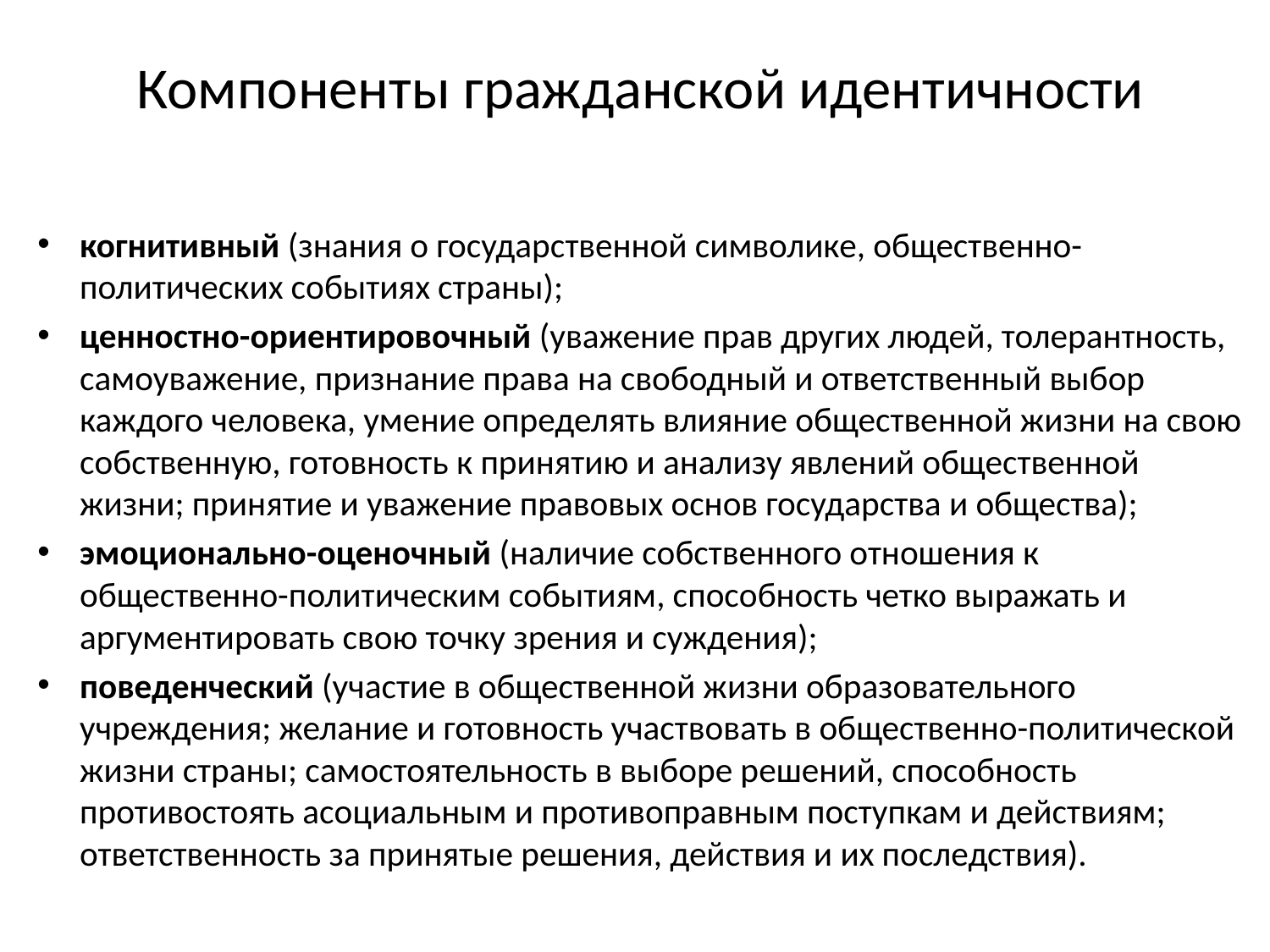

# Компоненты гражданской идентичности
когнитивный (знания о государственной символике, общественно-политических событиях страны);
ценностно-ориентировочный (уважение прав других людей, толерантность, самоуважение, признание права на свободный и ответственный выбор каждого человека, умение определять влияние общественной жизни на свою собственную, готовность к принятию и анализу явлений общественной жизни; принятие и уважение правовых основ государства и общества);
эмоционально-оценочный (наличие собственного отношения к общественно-политическим событиям, способность четко выражать и аргументировать свою точку зрения и суждения);
поведенческий (участие в общественной жизни образовательного учреждения; желание и готовность участвовать в общественно-политической жизни страны; самостоятельность в выборе решений, способность противостоять асоциальным и противоправным поступкам и действиям; ответственность за принятые решения, действия и их последствия).